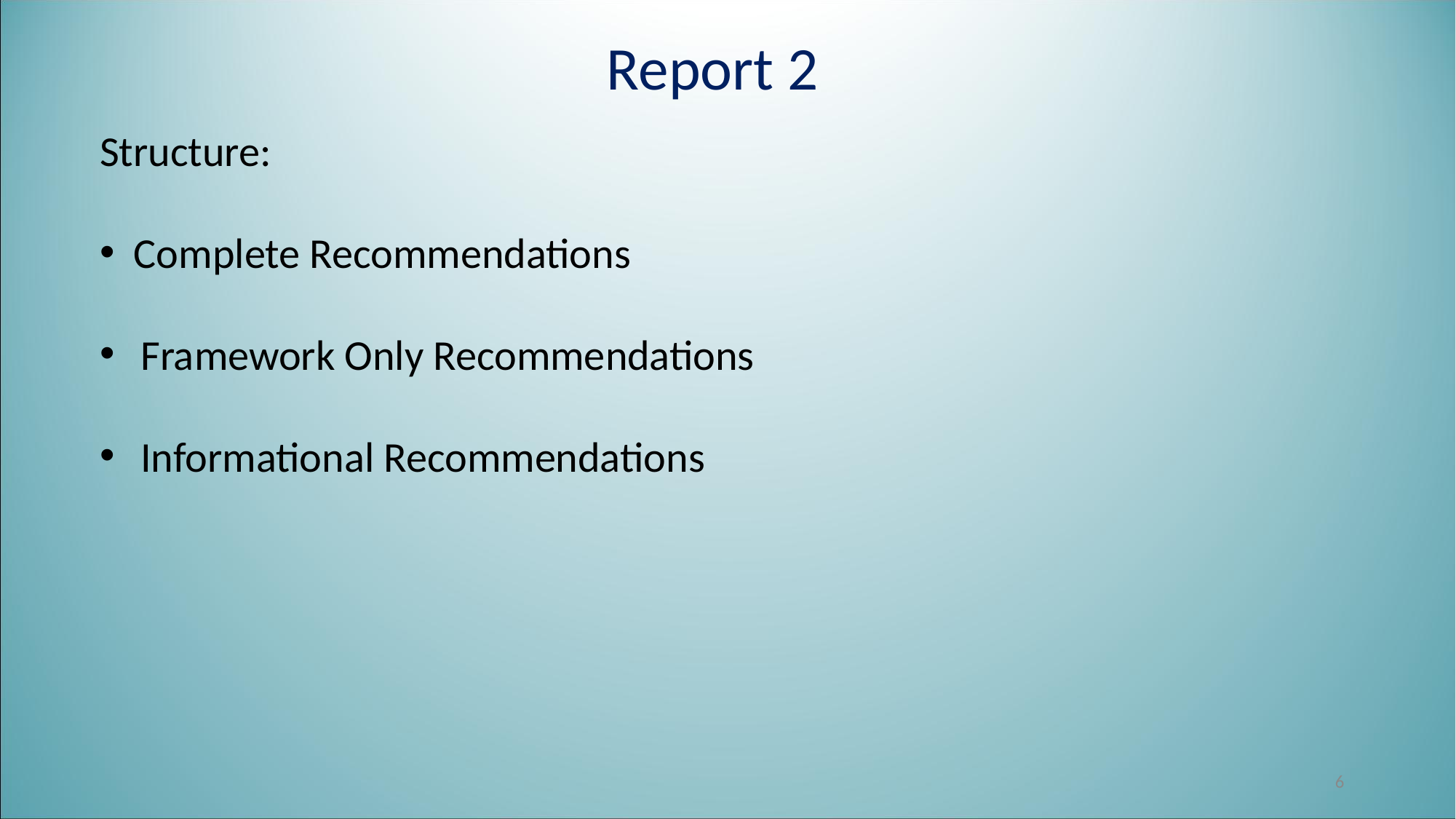

Report 2
Structure:

Complete Recommendations

Framework Only Recommendations

Informational Recommendations

6